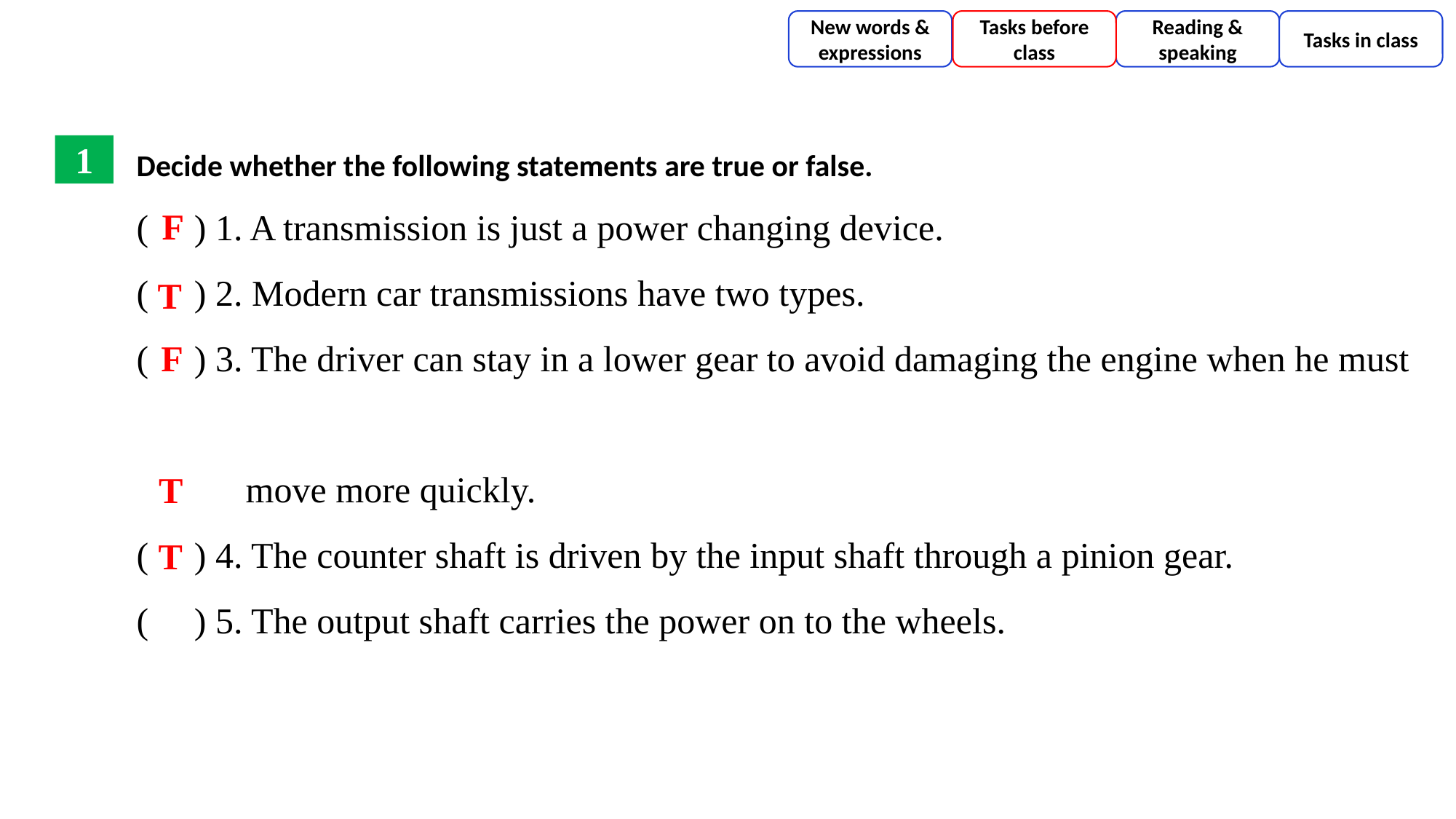

New words & expressions
Tasks before class
Reading & speaking
Tasks in class
Decide whether the following statements are true or false.
(     ) 1. A transmission is just a power changing device.
(     ) 2. Modern car transmissions have two types.
(     ) 3. The driver can stay in a lower gear to avoid damaging the engine when he must
            move more quickly.
(     ) 4. The counter shaft is driven by the input shaft through a pinion gear.
(     ) 5. The output shaft carries the power on to the wheels.
1
F
T
F
T
T